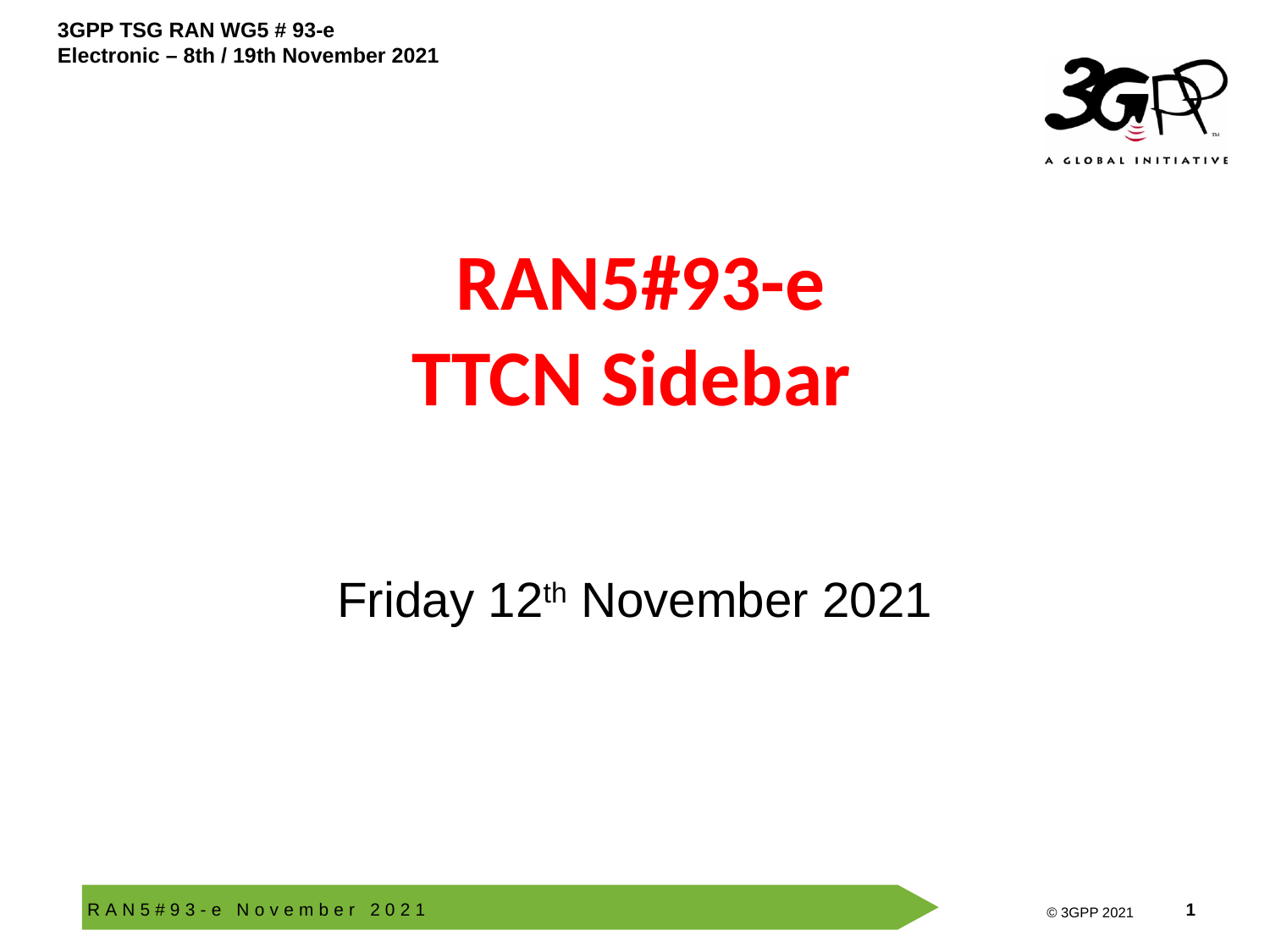

# RAN5#93-e TTCN Sidebar
Friday 12th November 2021